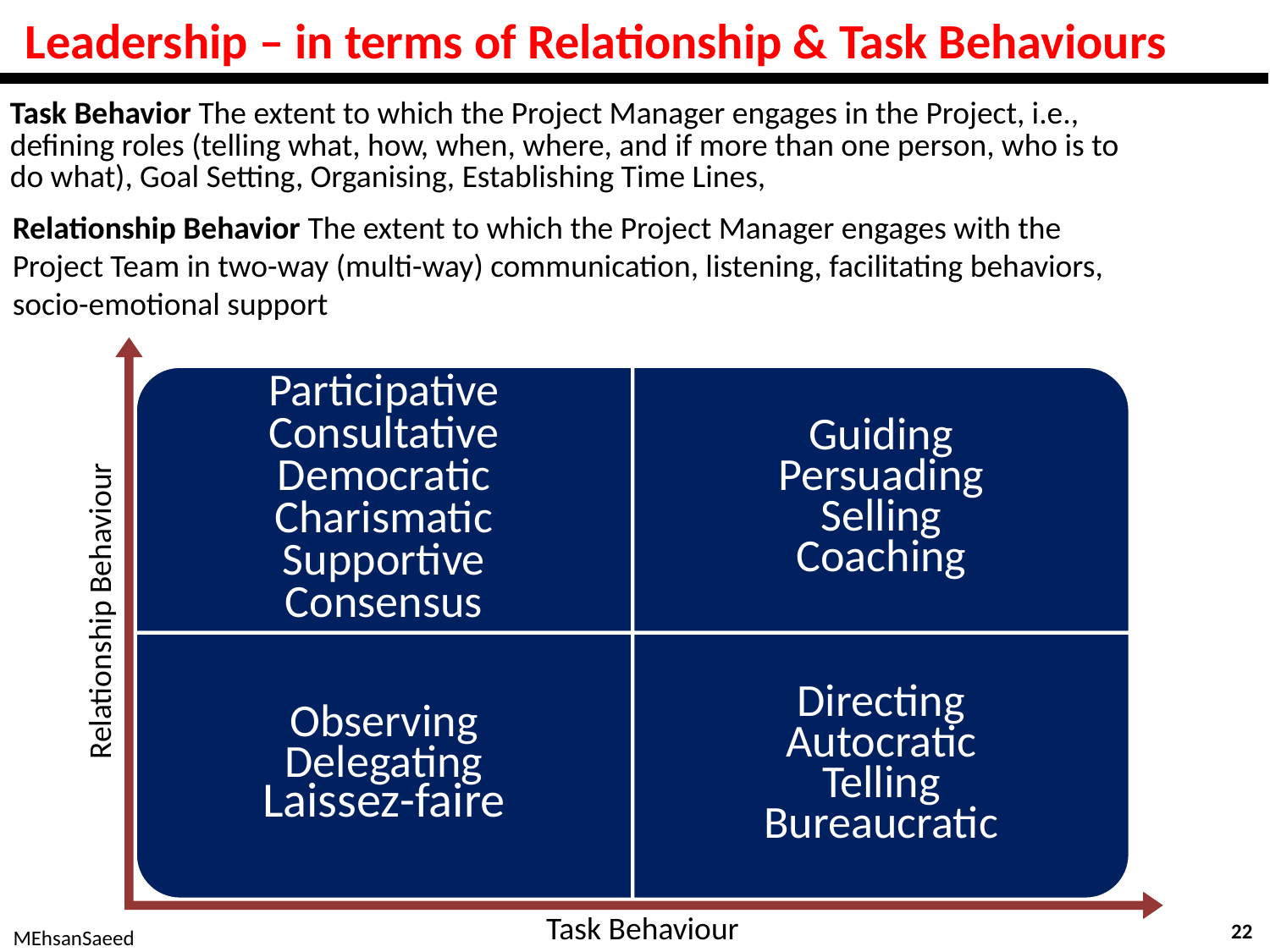

# Leadership – in terms of Relationship & Task Behaviours
Task Behavior The extent to which the Project Manager engages in the Project, i.e., defining roles (telling what, how, when, where, and if more than one person, who is to do what), Goal Setting, Organising, Establishing Time Lines,
Relationship Behavior The extent to which the Project Manager engages with the Project Team in two-way (multi-way) communication, listening, facilitating behaviors, socio-emotional support

Relationship Behaviour
Task Behaviour
Participative
Consultative
Democratic
Charismatic
Supportive
Consensus

Guiding
Persuading
Selling
Coaching
Observing
Delegating
Laissez-faire
Directing
Autocratic
Telling
Bureaucratic
22
MEhsanSaeed